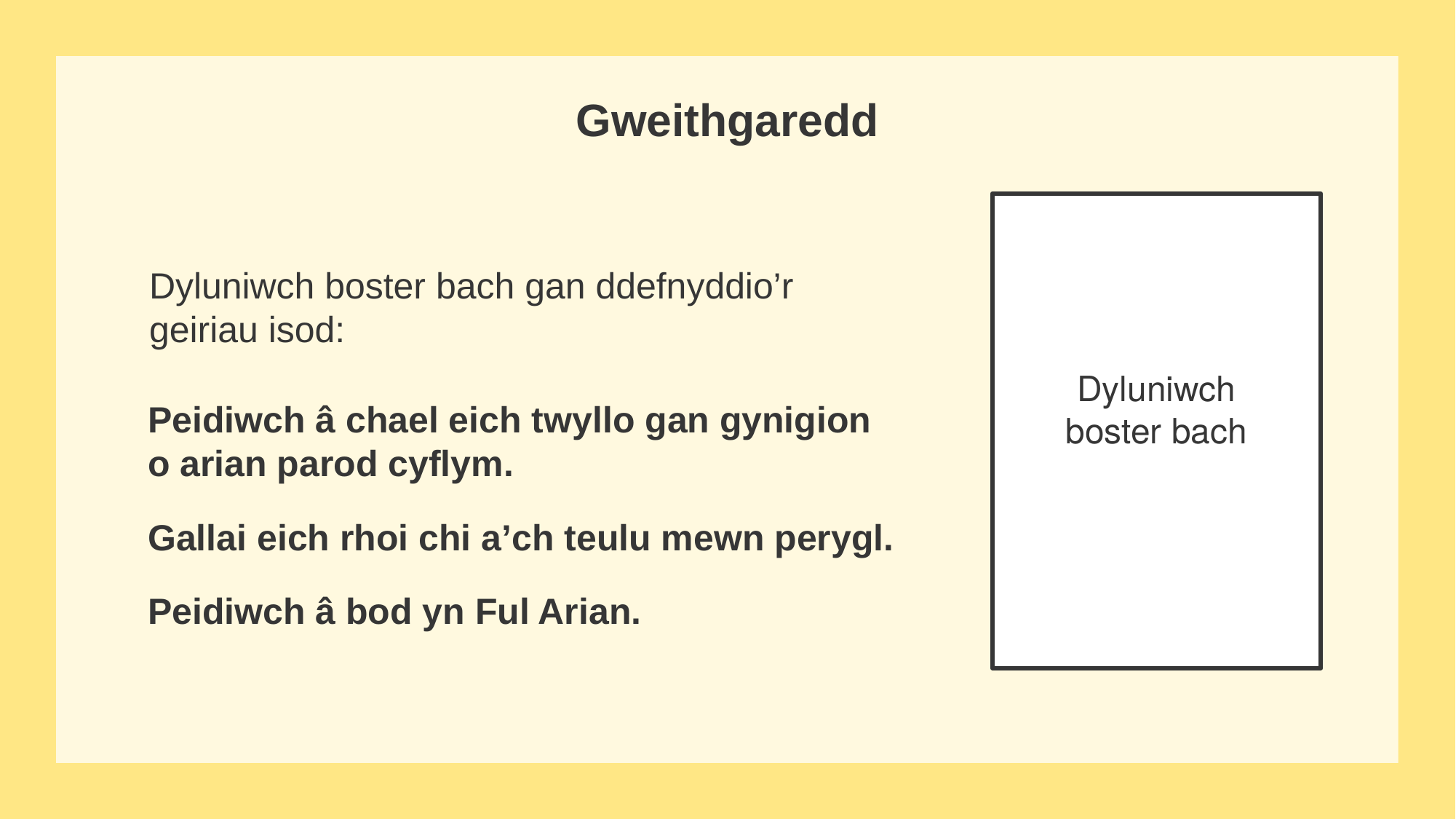

Slide 32
Gweithgaredd

Dyluniwch boster bach gan ddefnyddio’r
geiriau isod:
Dyluniwch
boster bach
Peidiwch â chael eich twyllo gan gynigion
o arian parod cyflym.
Gallai eich rhoi chi a’ch teulu mewn perygl.
Peidiwch â bod yn Ful Arian.